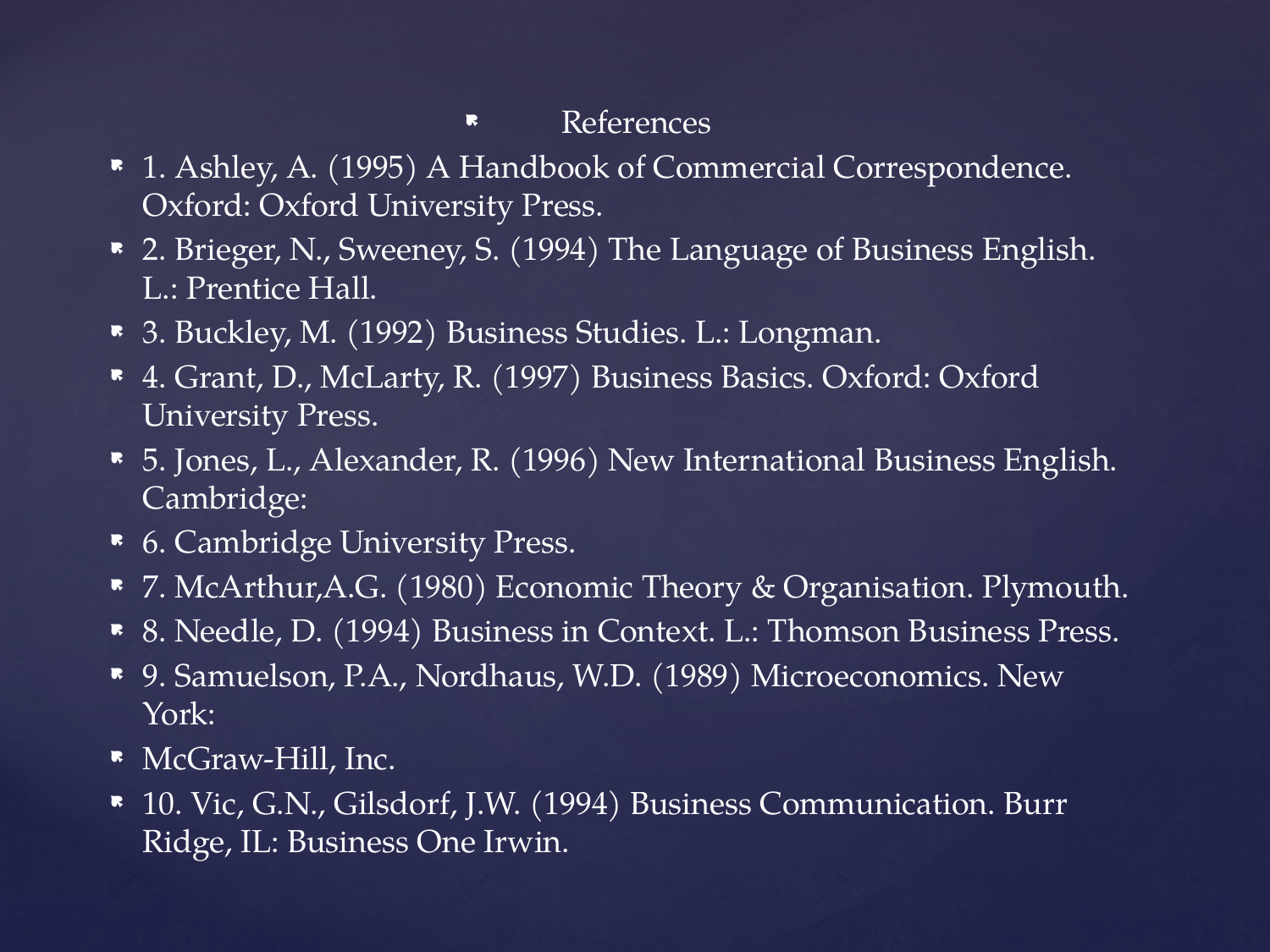

References
1. Ashley, A. (1995) A Handbook of Commercial Correspondence. Oxford: Oxford University Press.
2. Brieger, N., Sweeney, S. (1994) The Language of Business English. L.: Prentice Hall.
3. Buckley, M. (1992) Business Studies. L.: Longman.
4. Grant, D., McLarty, R. (1997) Business Basics. Oxford: Oxford University Press.
5. Jones, L., Alexander, R. (1996) New International Business English. Cambridge:
6. Cambridge University Press.
7. McArthur,A.G. (1980) Economic Theory & Organisation. Plymouth.
8. Needle, D. (1994) Business in Context. L.: Thomson Business Press.
9. Samuelson, P.A., Nordhaus, W.D. (1989) Microeconomics. New York:
McGraw-Hill, Inc.
10. Vic, G.N., Gilsdorf, J.W. (1994) Business Communication. Burr Ridge, IL: Business One Irwin.

#